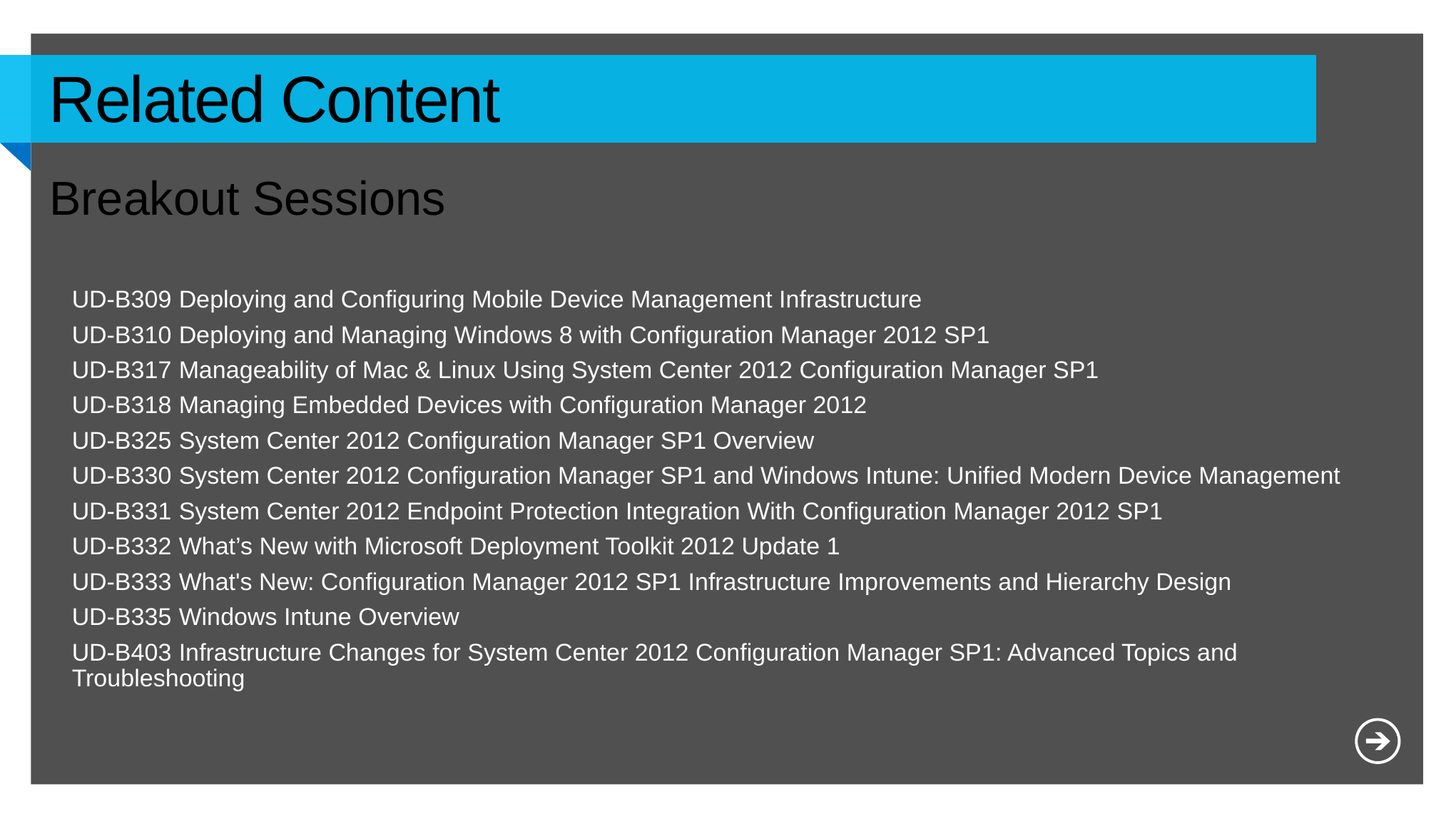

# Related Content
Breakout Sessions

UD-B309	Deploying and Configuring Mobile Device Management Infrastructure
UD-B310	Deploying and Managing Windows 8 with Configuration Manager 2012 SP1
UD-B317	Manageability of Mac & Linux Using System Center 2012 Configuration Manager SP1
UD-B318	Managing Embedded Devices with Configuration Manager 2012
UD-B325	System Center 2012 Configuration Manager SP1 Overview
UD-B330	System Center 2012 Configuration Manager SP1 and Windows Intune: Unified Modern Device Management
UD-B331	System Center 2012 Endpoint Protection Integration With Configuration Manager 2012 SP1
UD-B332	What’s New with Microsoft Deployment Toolkit 2012 Update 1
UD-B333	What's New: Configuration Manager 2012 SP1 Infrastructure Improvements and Hierarchy Design
UD-B335	Windows Intune Overview
UD-B403	Infrastructure Changes for System Center 2012 Configuration Manager SP1: Advanced Topics and Troubleshooting